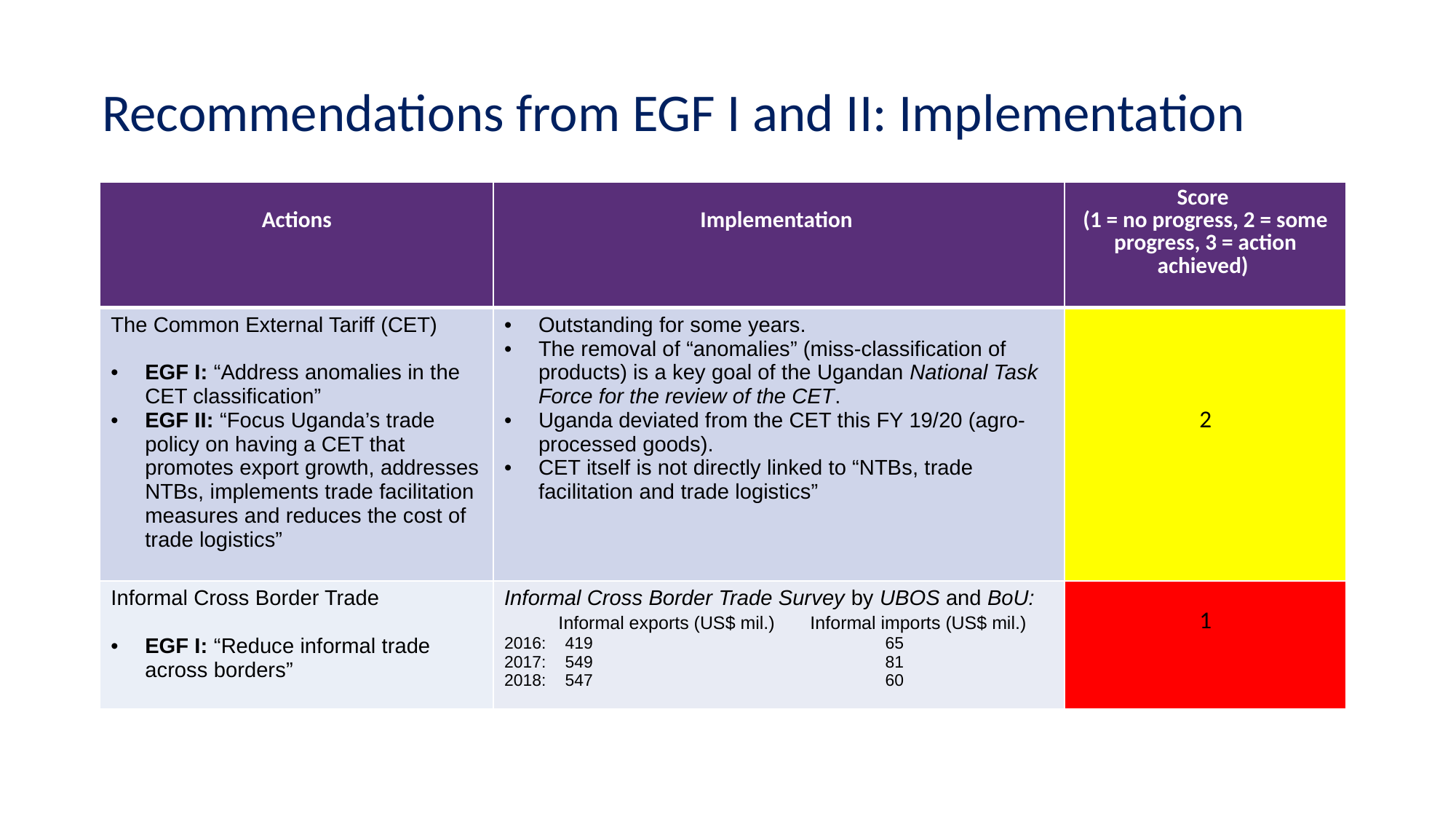

# Recommendations from EGF I and II: Implementation
| Actions | Implementation | Score (1 = no progress, 2 = some progress, 3 = action achieved) |
| --- | --- | --- |
| The Common External Tariff (CET) EGF I: “Address anomalies in the CET classification” EGF II: “Focus Uganda’s trade policy on having a CET that promotes export growth, addresses NTBs, implements trade facilitation measures and reduces the cost of trade logistics” | Outstanding for some years. The removal of “anomalies” (miss-classification of products) is a key goal of the Ugandan National Task Force for the review of the CET. Uganda deviated from the CET this FY 19/20 (agro-processed goods). CET itself is not directly linked to “NTBs, trade facilitation and trade logistics” | 2 |
| Informal Cross Border Trade EGF I: “Reduce informal trade across borders” | Informal Cross Border Trade Survey by UBOS and BoU: Informal exports (US$ mil.) Informal imports (US$ mil.) 2016: 419 65 2017: 549 81 2018: 547 60 | 1 |